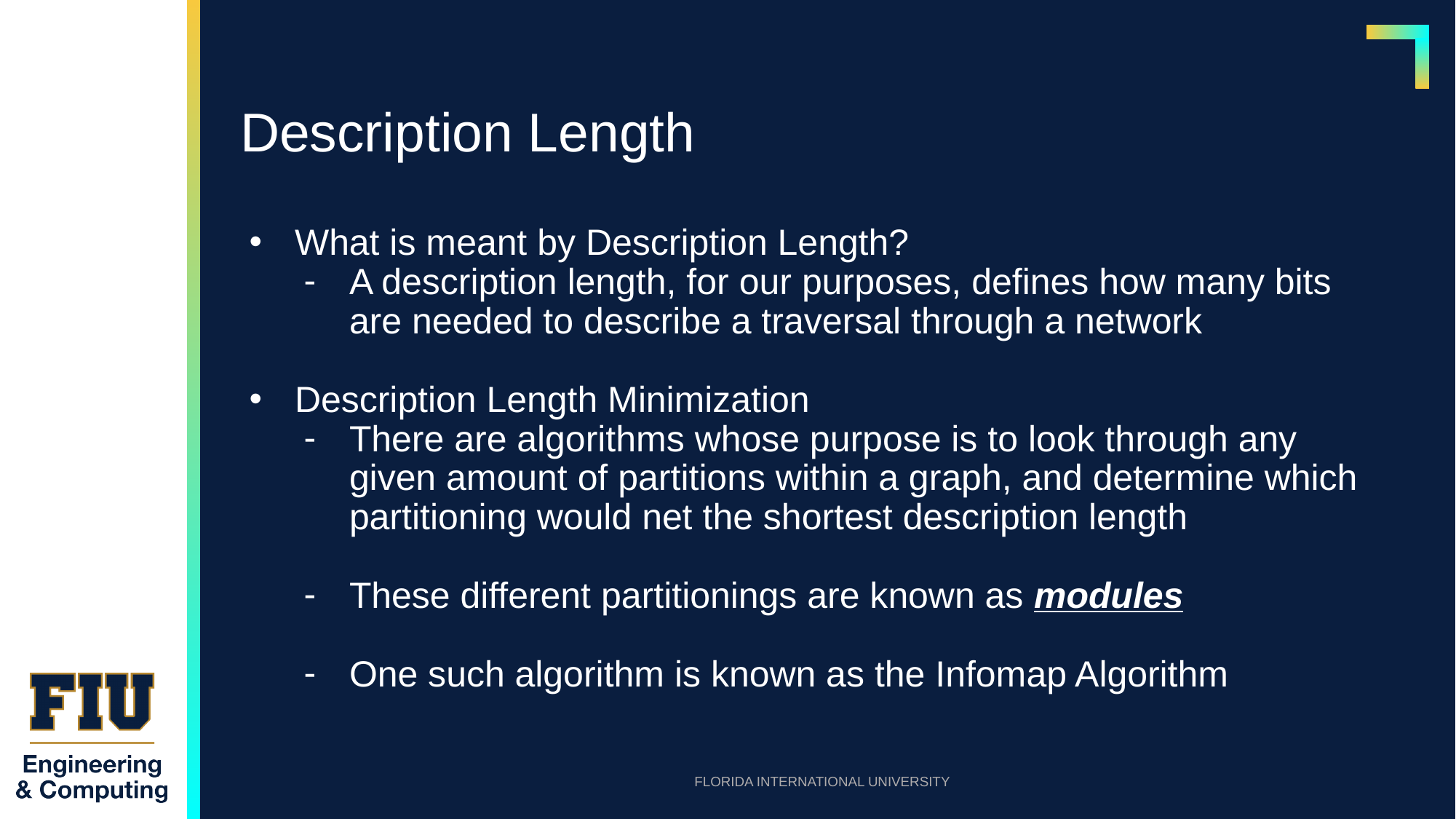

# Description Length
What is meant by Description Length?
A description length, for our purposes, defines how many bits are needed to describe a traversal through a network

Description Length Minimization
There are algorithms whose purpose is to look through any given amount of partitions within a graph, and determine which partitioning would net the shortest description length

These different partitionings are known as modules

One such algorithm is known as the Infomap Algorithm